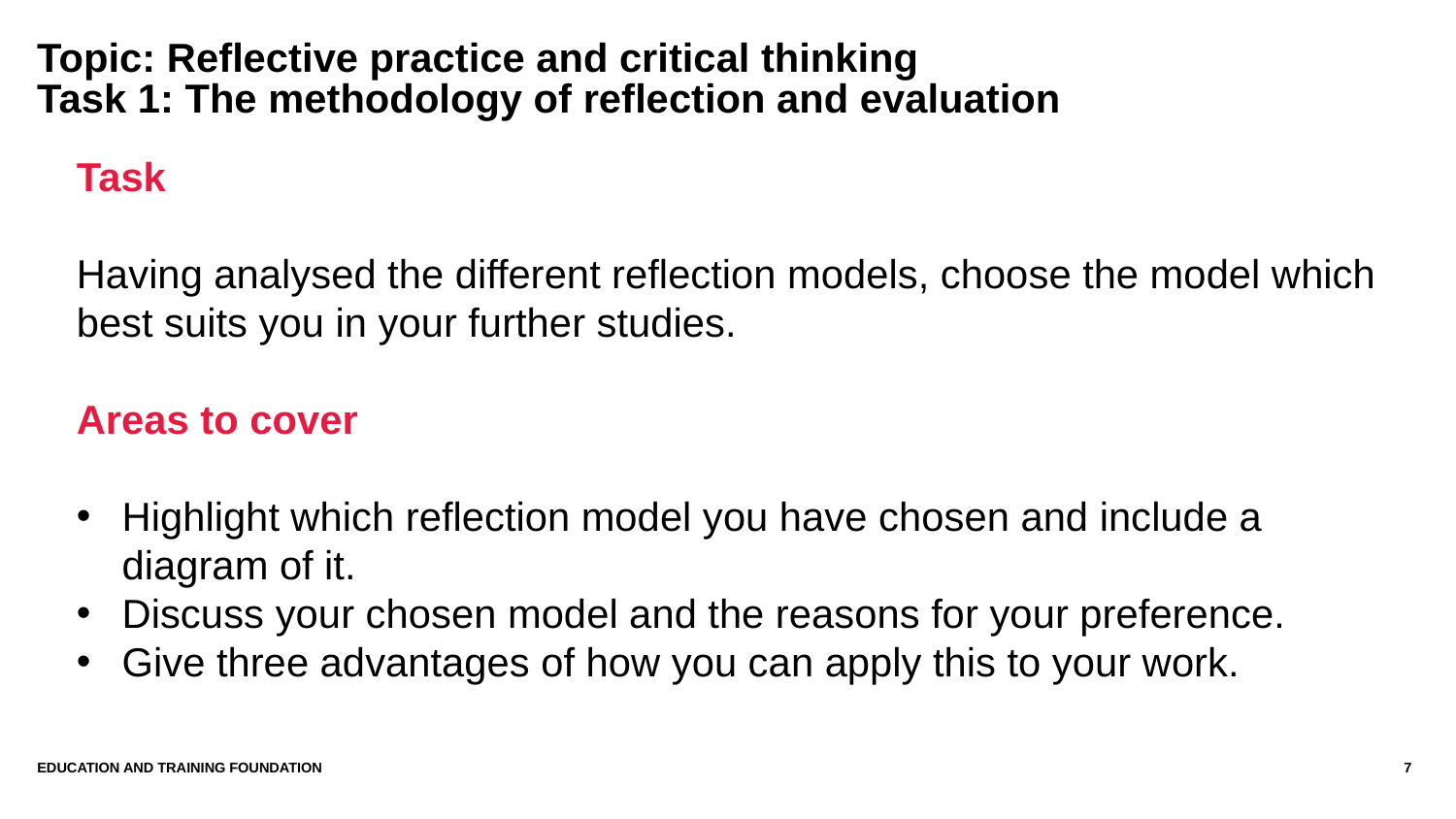

# Topic: Reflective practice and critical thinking Task 1: The methodology of reflection and evaluation
Task

Having analysed the different reflection models, choose the model which best suits you in your further studies.

Areas to cover

Highlight which reflection model you have chosen and include a diagram of it.
Discuss your chosen model and the reasons for your preference.
Give three advantages of how you can apply this to your work.

Education and Training Foundation
7